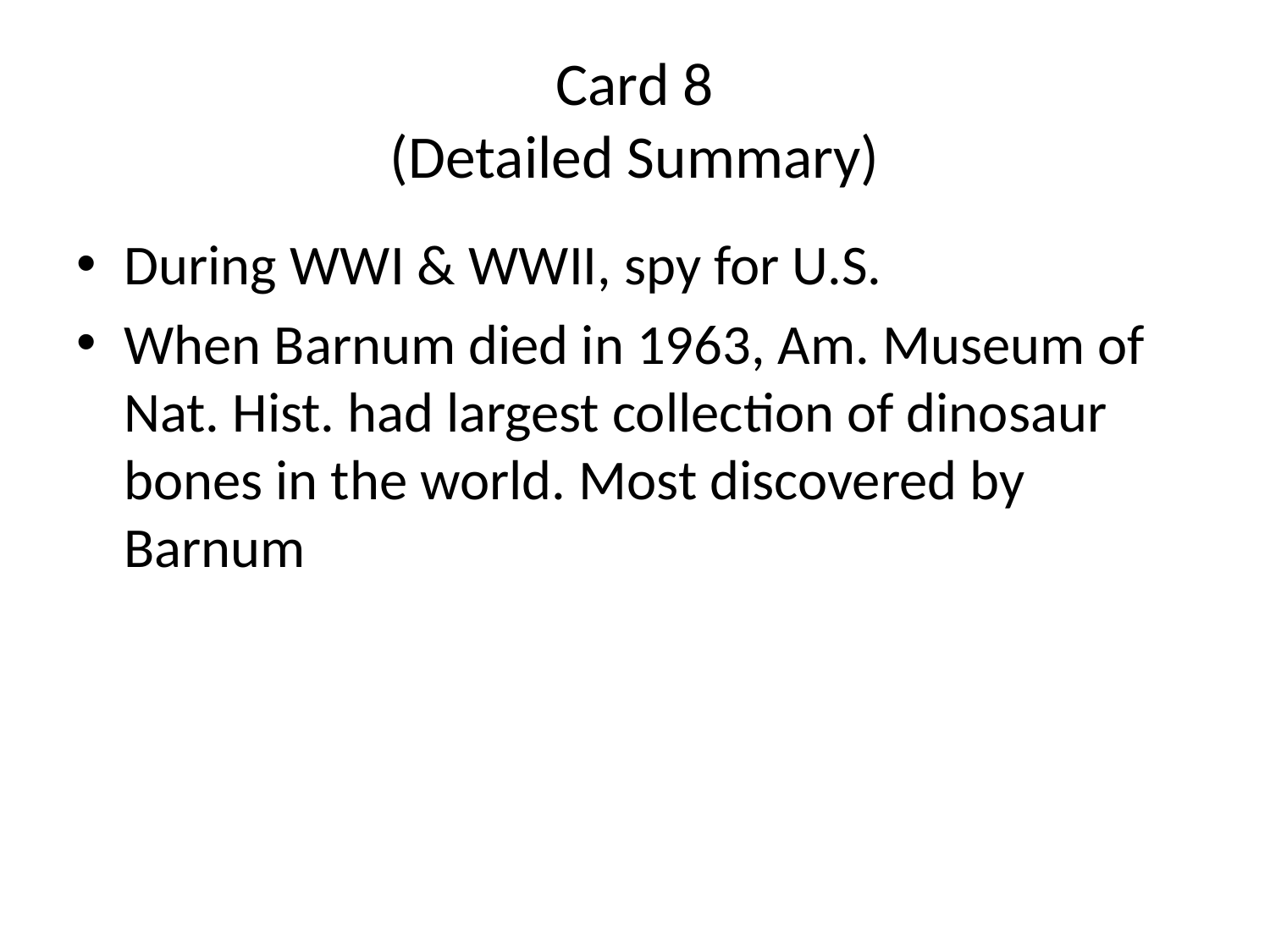

# Card 8 (Detailed Summary)
During WWI & WWII, spy for U.S.
When Barnum died in 1963, Am. Museum of Nat. Hist. had largest collection of dinosaur bones in the world. Most discovered by Barnum